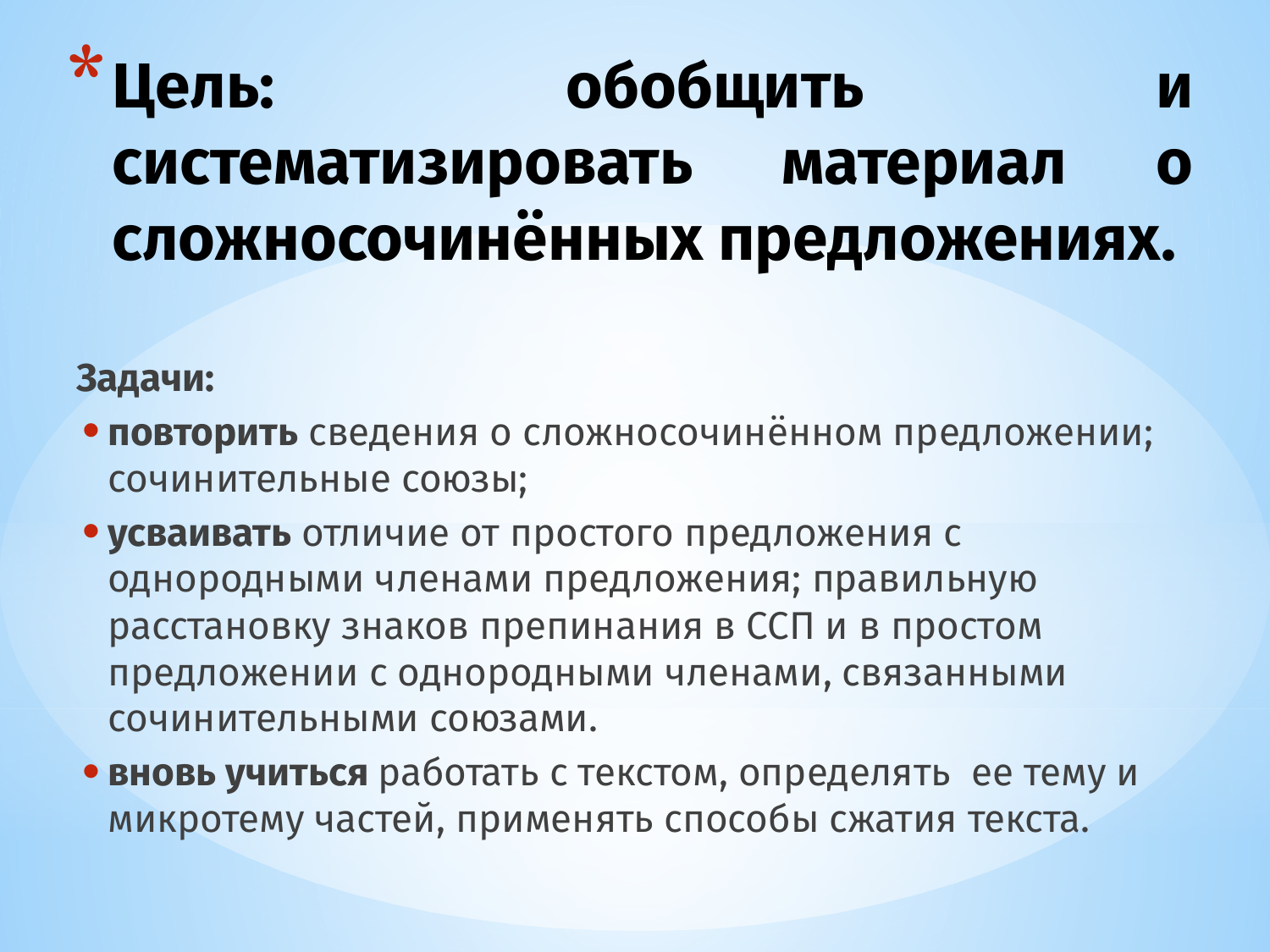

# Цель: обобщить и систематизировать материал о сложносочинённых предложениях.
Задачи:
повторить сведения о сложносочинённом предложении; сочинительные союзы;
усваивать отличие от простого предложения с однородными членами предложения; правильную расстановку знаков препинания в ССП и в простом предложении с однородными членами, связанными сочинительными союзами.
вновь учиться работать с текстом, определять  ее тему и микротему частей, применять способы сжатия текста.